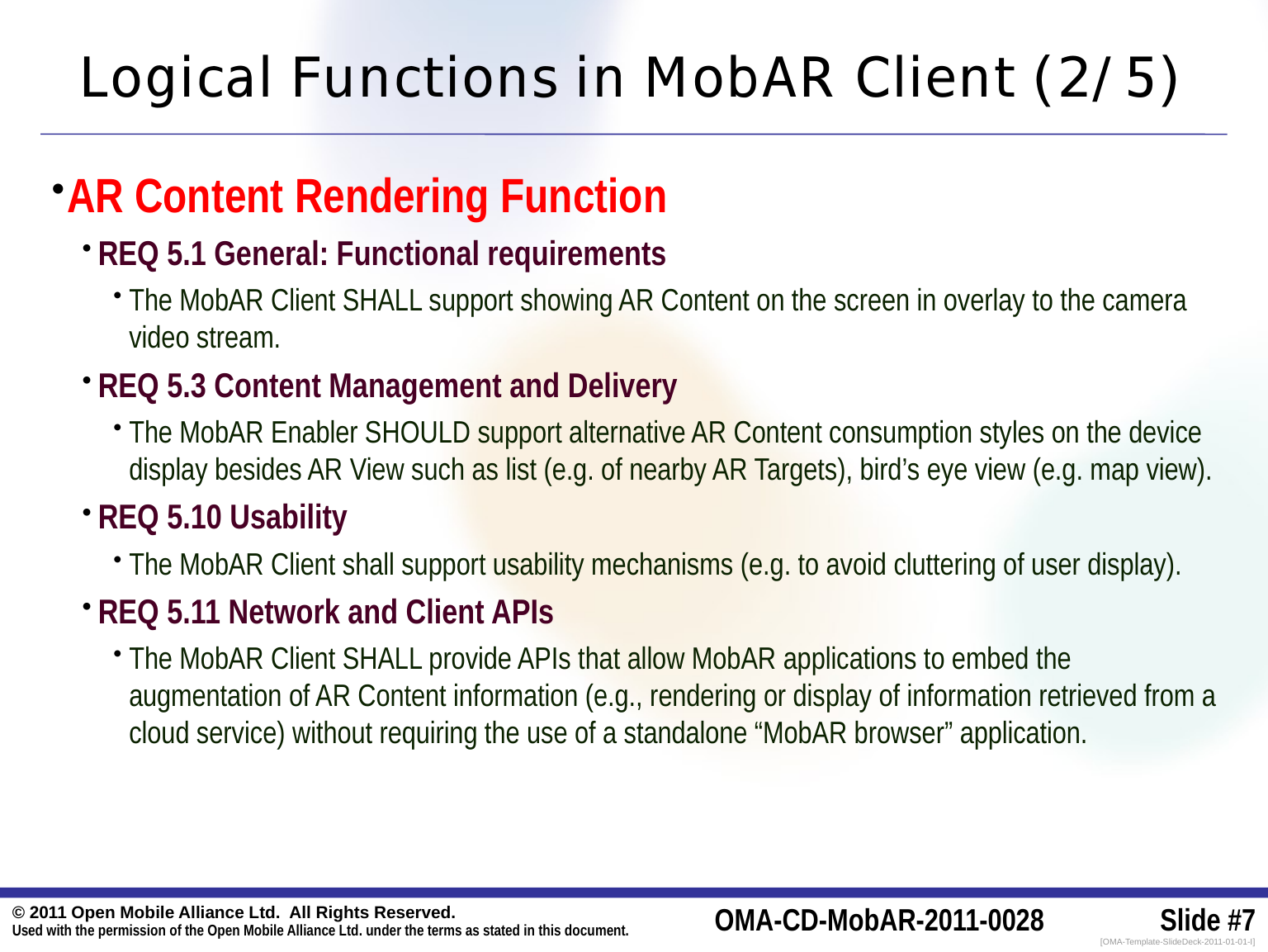

# Logical Functions in MobAR Client (2/5)
AR Content Rendering Function
REQ 5.1 General: Functional requirements
The MobAR Client SHALL support showing AR Content on the screen in overlay to the camera video stream.
REQ 5.3 Content Management and Delivery
The MobAR Enabler SHOULD support alternative AR Content consumption styles on the device display besides AR View such as list (e.g. of nearby AR Targets), bird’s eye view (e.g. map view).
REQ 5.10 Usability
The MobAR Client shall support usability mechanisms (e.g. to avoid cluttering of user display).
REQ 5.11 Network and Client APIs
The MobAR Client SHALL provide APIs that allow MobAR applications to embed the augmentation of AR Content information (e.g., rendering or display of information retrieved from a cloud service) without requiring the use of a standalone “MobAR browser” application.